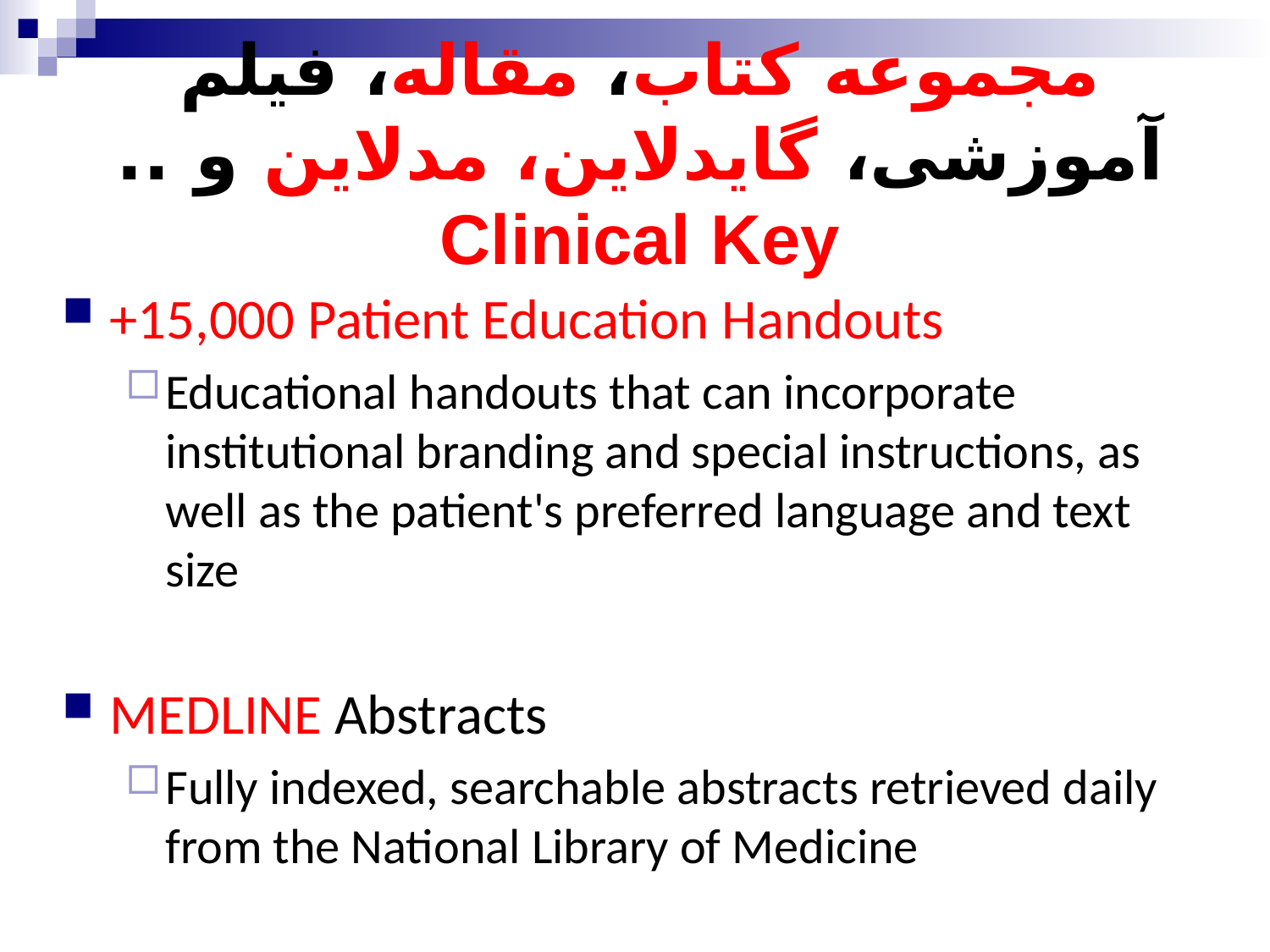

# مجموعه کتاب، مقاله، فيلم آموزشی، گايدلاين، مدلاين و .. Clinical Key
+15,000 Patient Education Handouts
Educational handouts that can incorporate institutional branding and special instructions, as well as the patient's preferred language and text size

MEDLINE Abstracts
Fully indexed, searchable abstracts retrieved daily from the National Library of Medicine